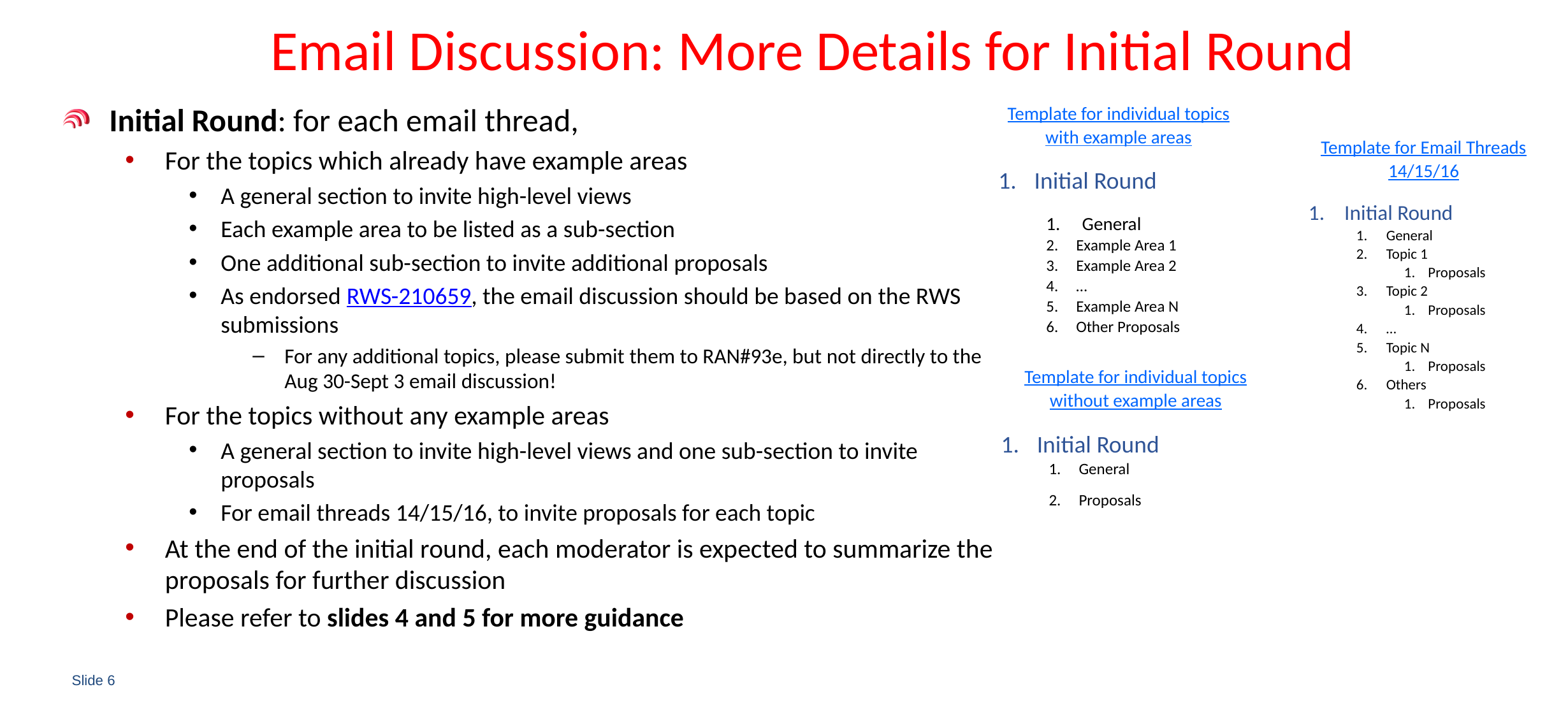

# Email Discussion: More Details for Initial Round
Initial Round: for each email thread,
For the topics which already have example areas
A general section to invite high-level views
Each example area to be listed as a sub-section
One additional sub-section to invite additional proposals
As endorsed RWS-210659, the email discussion should be based on the RWS submissions
For any additional topics, please submit them to RAN#93e, but not directly to the Aug 30-Sept 3 email discussion!
For the topics without any example areas
A general section to invite high-level views and one sub-section to invite proposals
For email threads 14/15/16, to invite proposals for each topic
At the end of the initial round, each moderator is expected to summarize the proposals for further discussion
Please refer to slides 4 and 5 for more guidance

Template for individual topics with example areas
Initial Round
General
Example Area 1
Example Area 2
…
Example Area N
Other Proposals
Template for Email Threads 14/15/16
Initial Round
General
Topic 1
Proposals
Topic 2
Proposals
…
Topic N
Proposals
Others
Proposals
Template for individual topics without example areas
Initial Round
General
Proposals